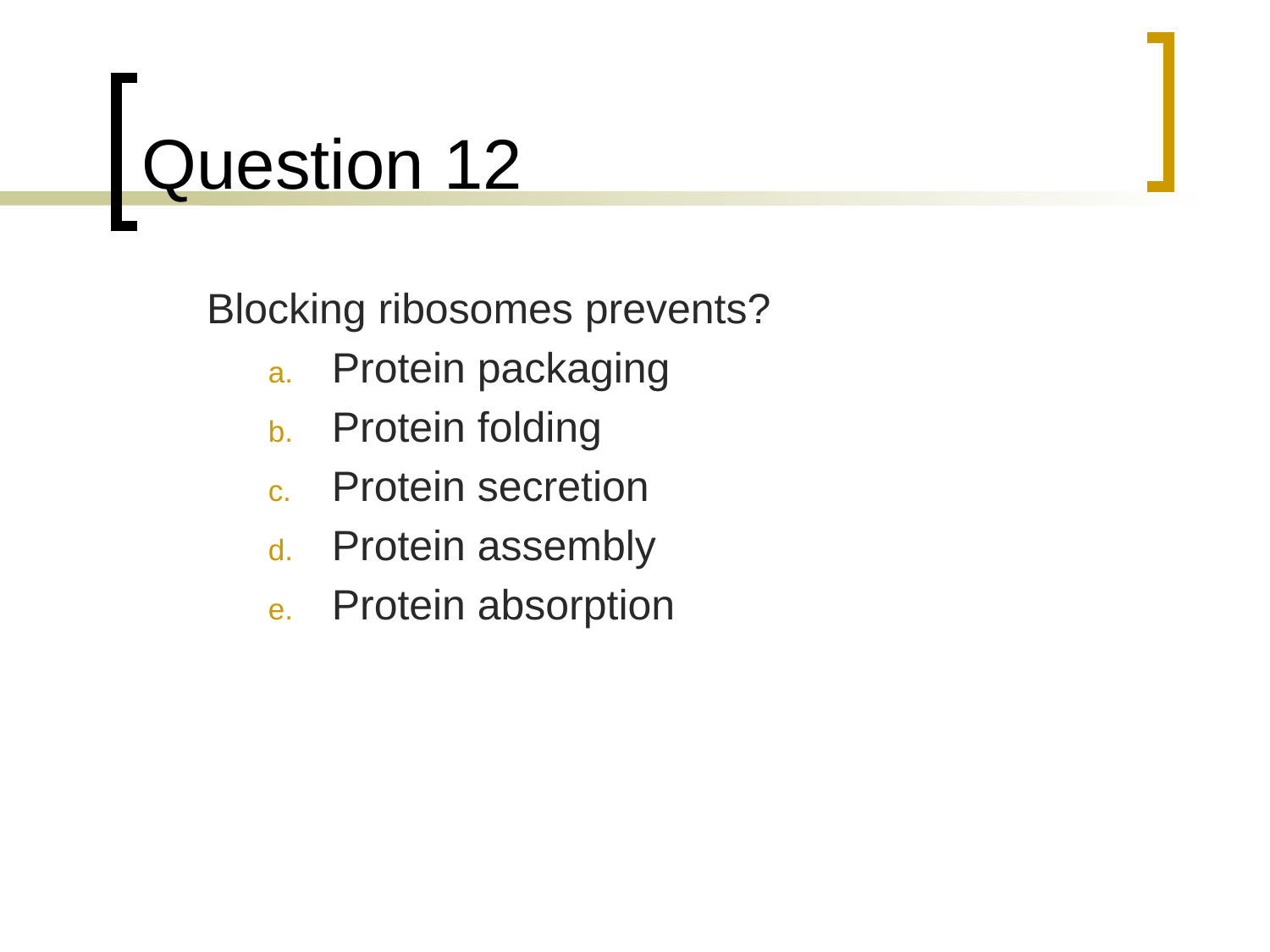

# Question 12
	Blocking ribosomes prevents?
Protein packaging
Protein folding
Protein secretion
Protein assembly
Protein absorption